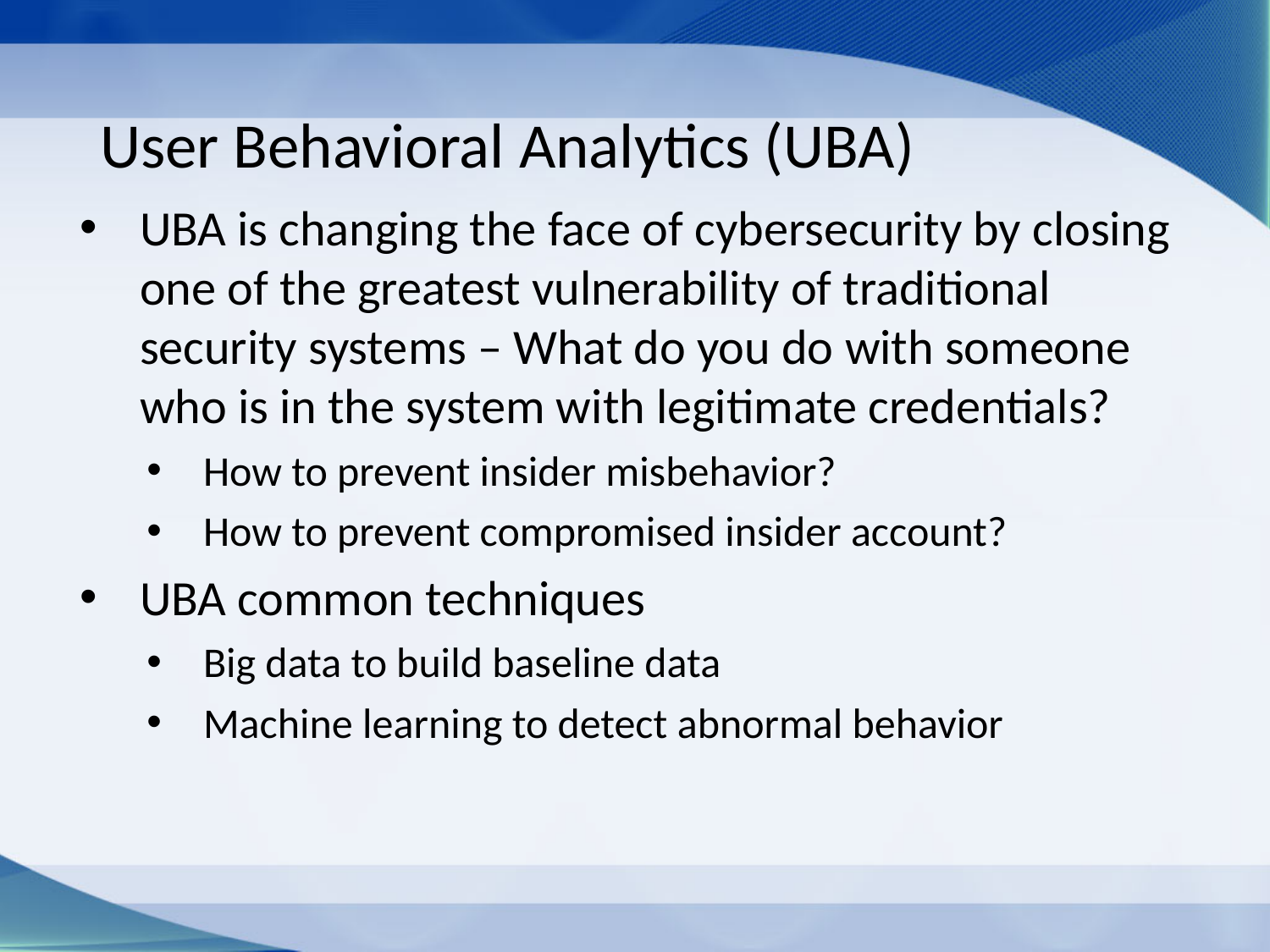

# User Behavioral Analytics (UBA)
UBA is changing the face of cybersecurity by closing one of the greatest vulnerability of traditional security systems – What do you do with someone who is in the system with legitimate credentials?
How to prevent insider misbehavior?
How to prevent compromised insider account?
UBA common techniques
Big data to build baseline data
Machine learning to detect abnormal behavior